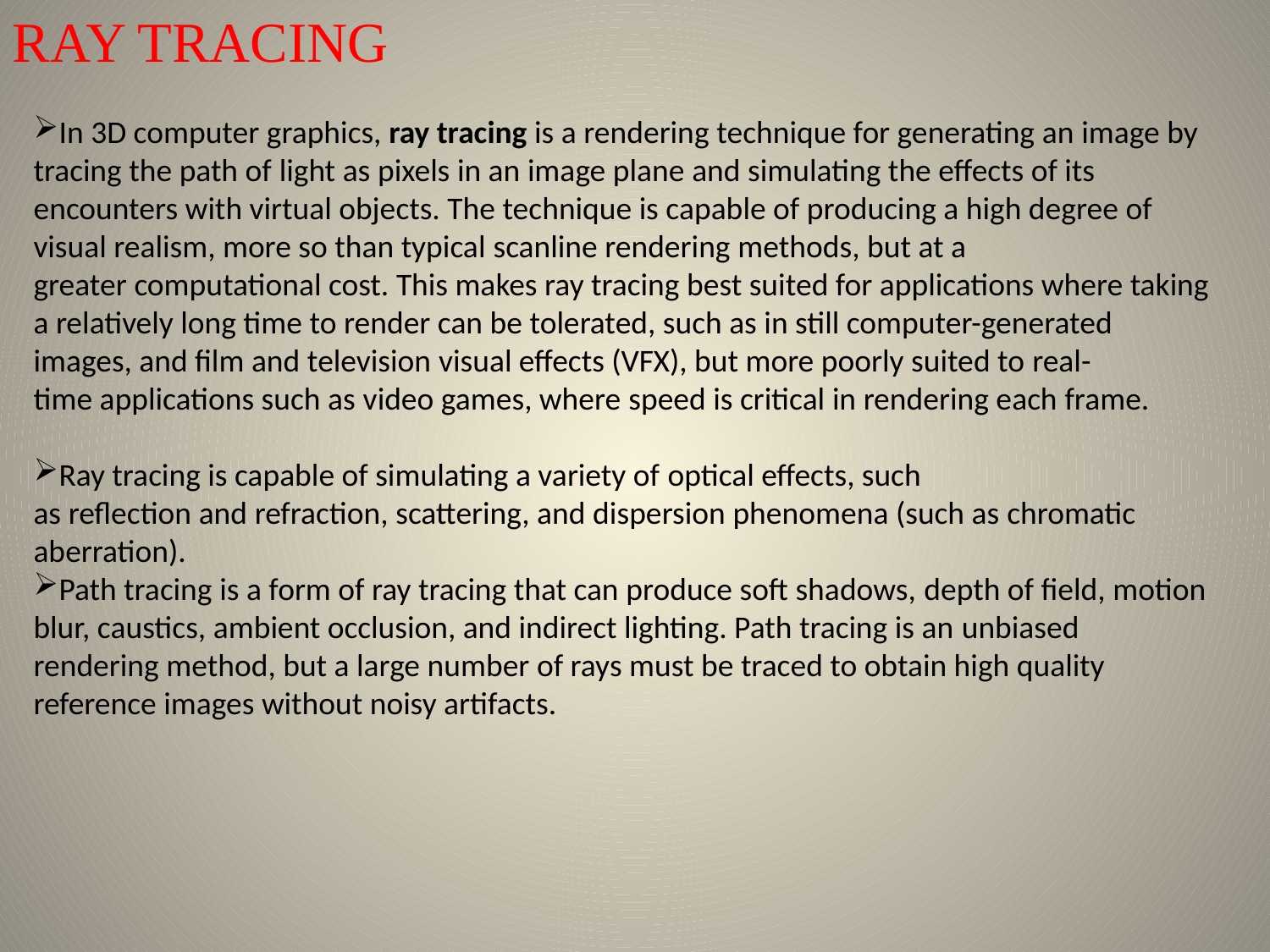

RAY TRACING
In 3D computer graphics, ray tracing is a rendering technique for generating an image by tracing the path of light as pixels in an image plane and simulating the effects of its encounters with virtual objects. The technique is capable of producing a high degree of visual realism, more so than typical scanline rendering methods, but at a greater computational cost. This makes ray tracing best suited for applications where taking a relatively long time to render can be tolerated, such as in still computer-generated images, and film and television visual effects (VFX), but more poorly suited to real-time applications such as video games, where speed is critical in rendering each frame.

Ray tracing is capable of simulating a variety of optical effects, such as reflection and refraction, scattering, and dispersion phenomena (such as chromatic aberration).
Path tracing is a form of ray tracing that can produce soft shadows, depth of field, motion blur, caustics, ambient occlusion, and indirect lighting. Path tracing is an unbiased rendering method, but a large number of rays must be traced to obtain high quality reference images without noisy artifacts.